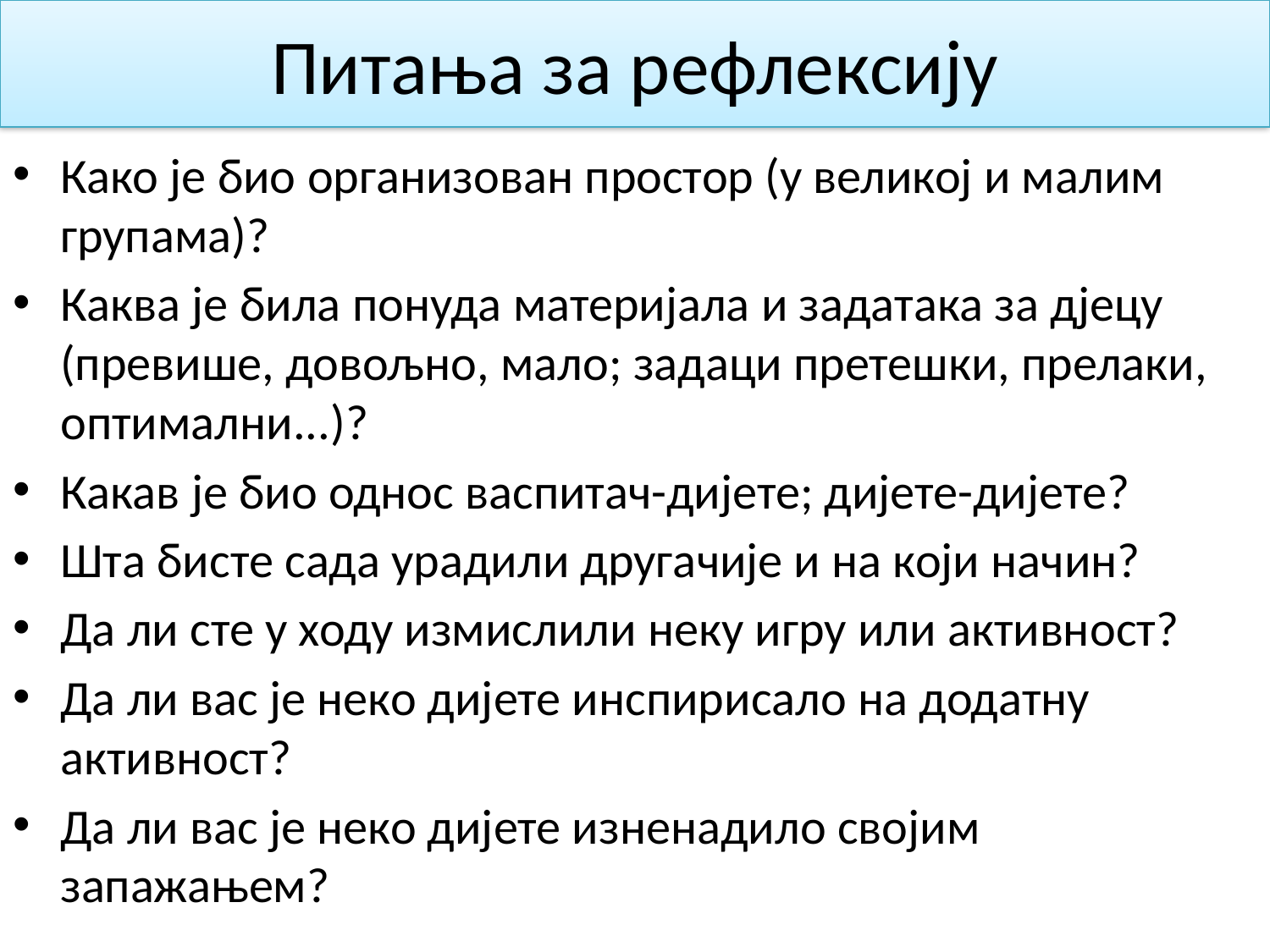

# Питања за рефлексију
Како је био организован простор (у великој и малим групама)?
Каква је била понуда материјала и задатака за дјецу (превише, довољно, мало; задаци претешки, прелаки, оптимални...)?
Какав је био однос васпитач-дијете; дијете-дијете?
Шта бисте сада урадили другачије и на који начин?
Да ли сте у ходу измислили неку игру или активност?
Да ли вас је неко дијете инспирисало на додатну активност?
Да ли вас је неко дијете изненадило својим запажањем?